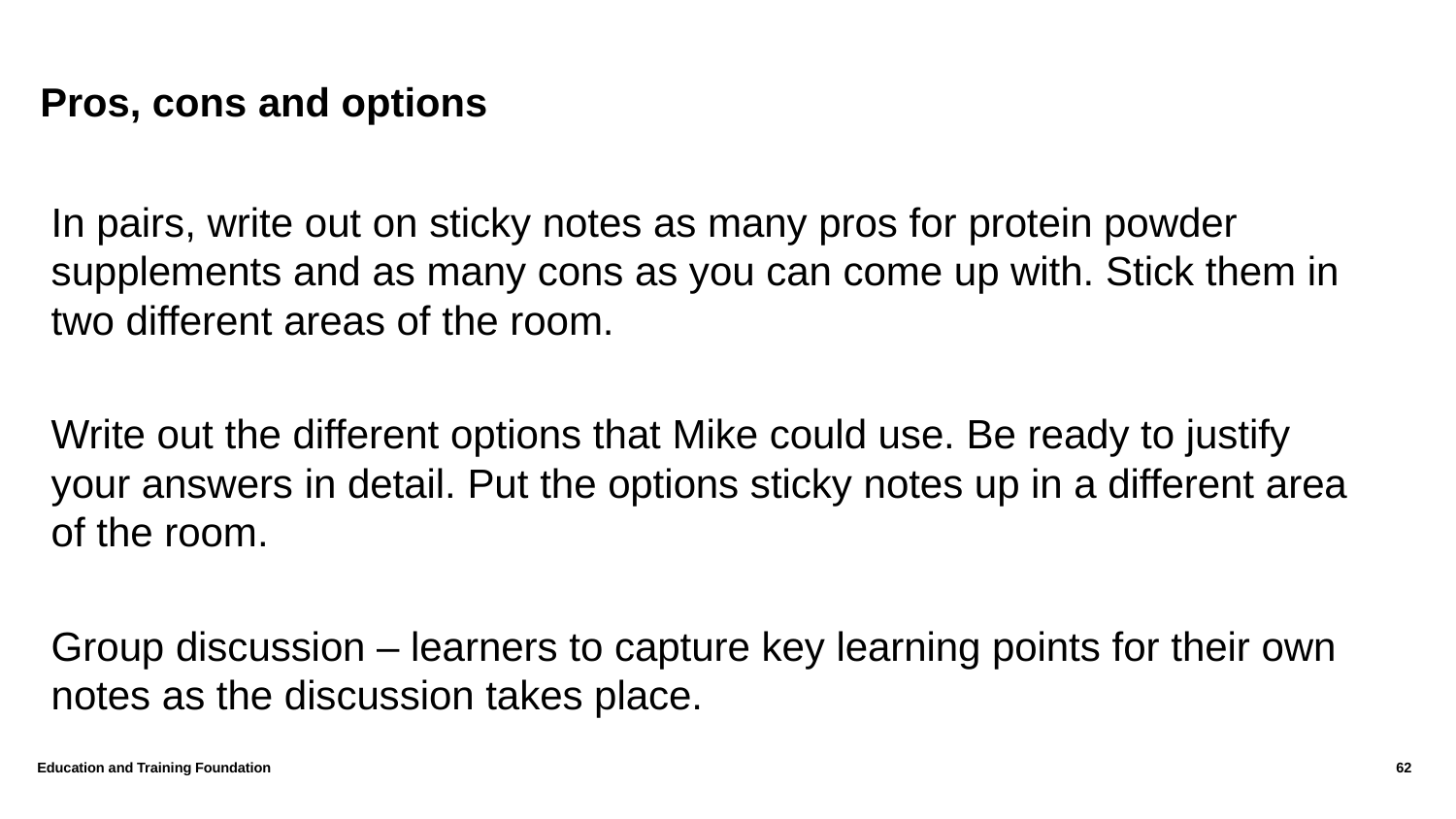

# Pros, cons and options
In pairs, write out on sticky notes as many pros for protein powder supplements and as many cons as you can come up with. Stick them in two different areas of the room.

Write out the different options that Mike could use. Be ready to justify your answers in detail. Put the options sticky notes up in a different area of the room.

Group discussion – learners to capture key learning points for their own notes as the discussion takes place.
Education and Training Foundation
62